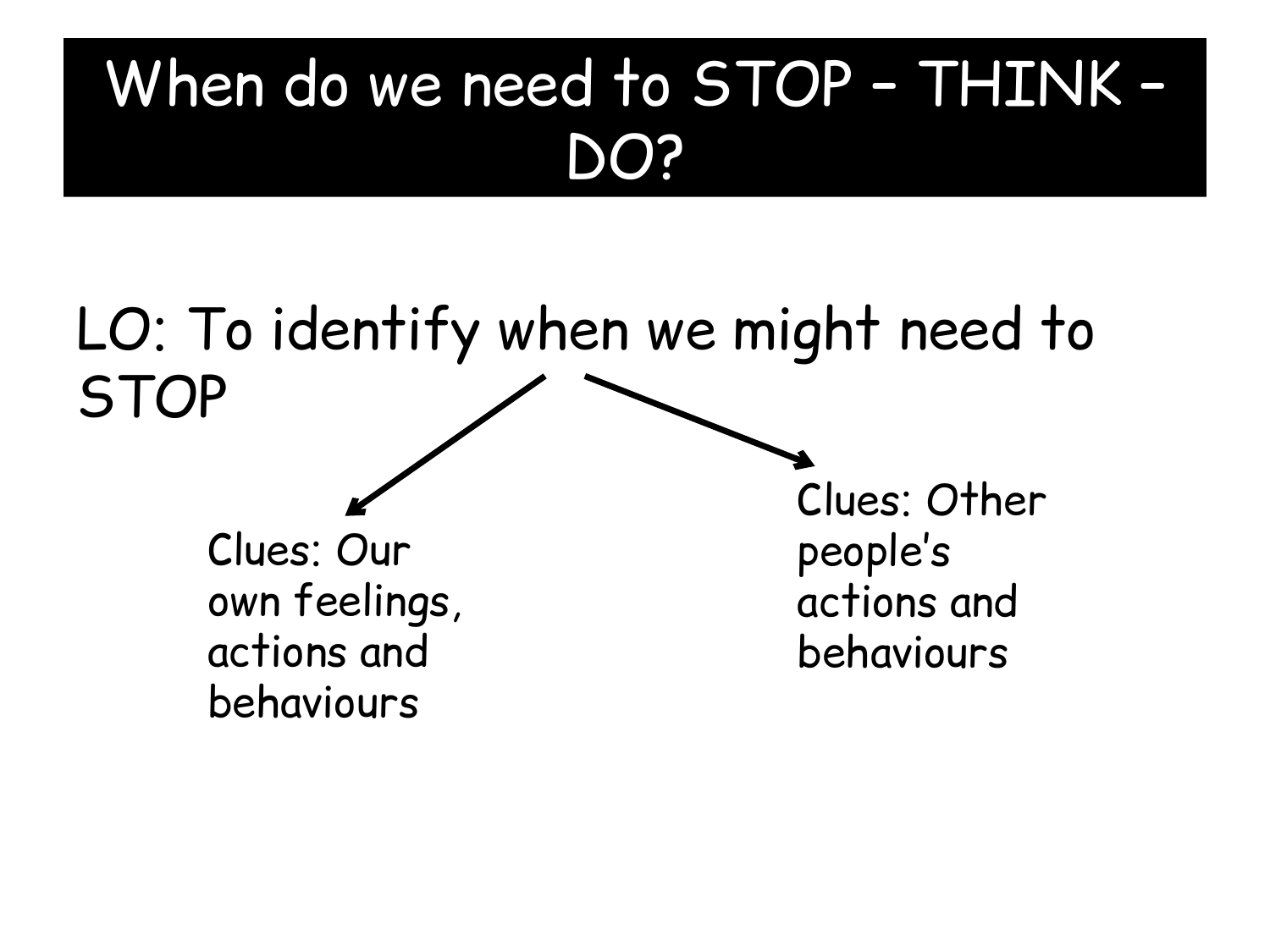

# When do we need to STOP – THINK – DO?
LO: To identify when we might need to STOP
Clues: Other people’s actions and behaviours
Clues: Our own feelings, actions and behaviours